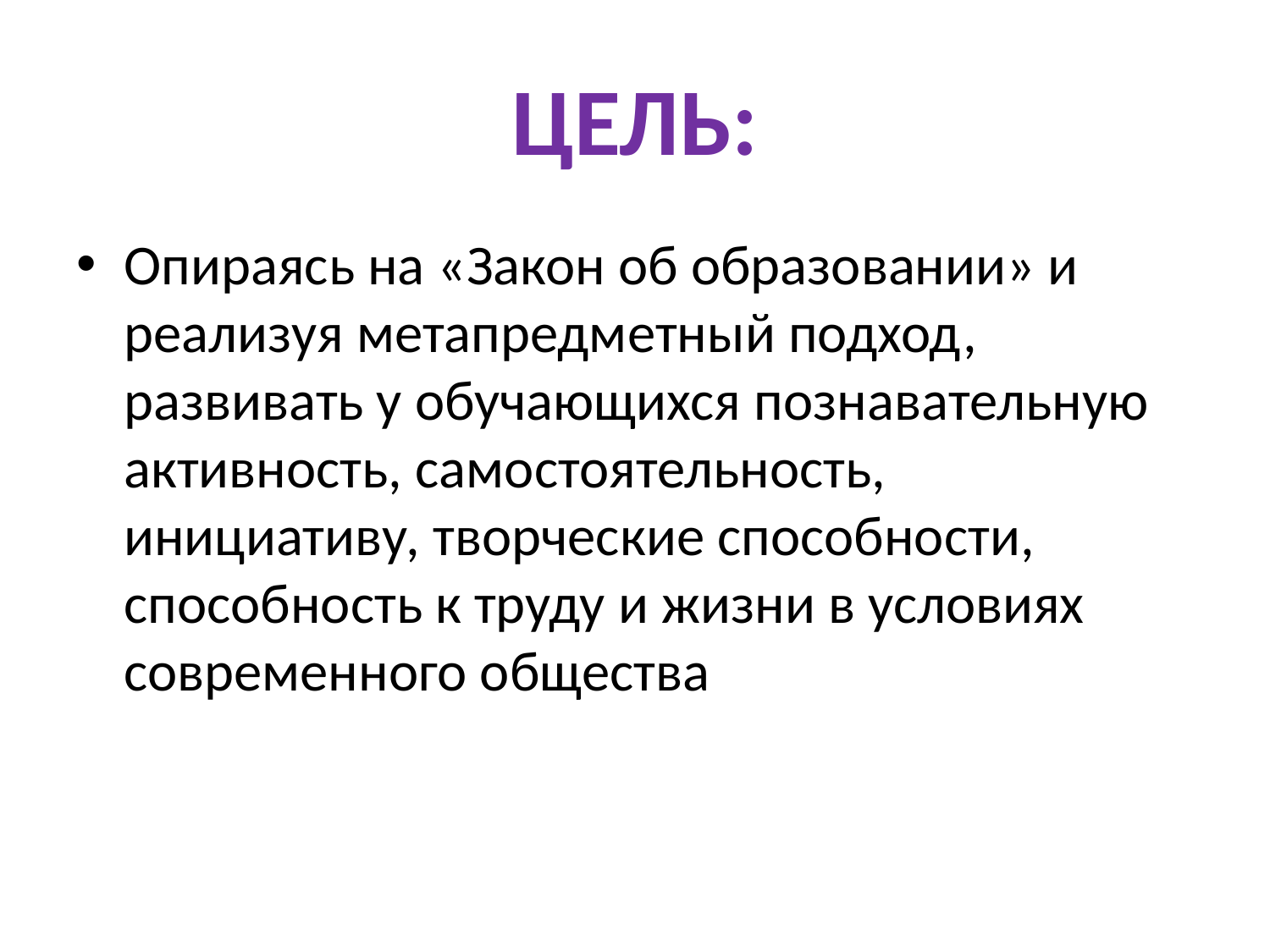

# ЦЕЛЬ:
Опираясь на «Закон об образовании» и реализуя метапредметный подход, развивать у обучающихся познавательную активность, самостоятельность, инициативу, творческие способности, способность к труду и жизни в условиях современного общества